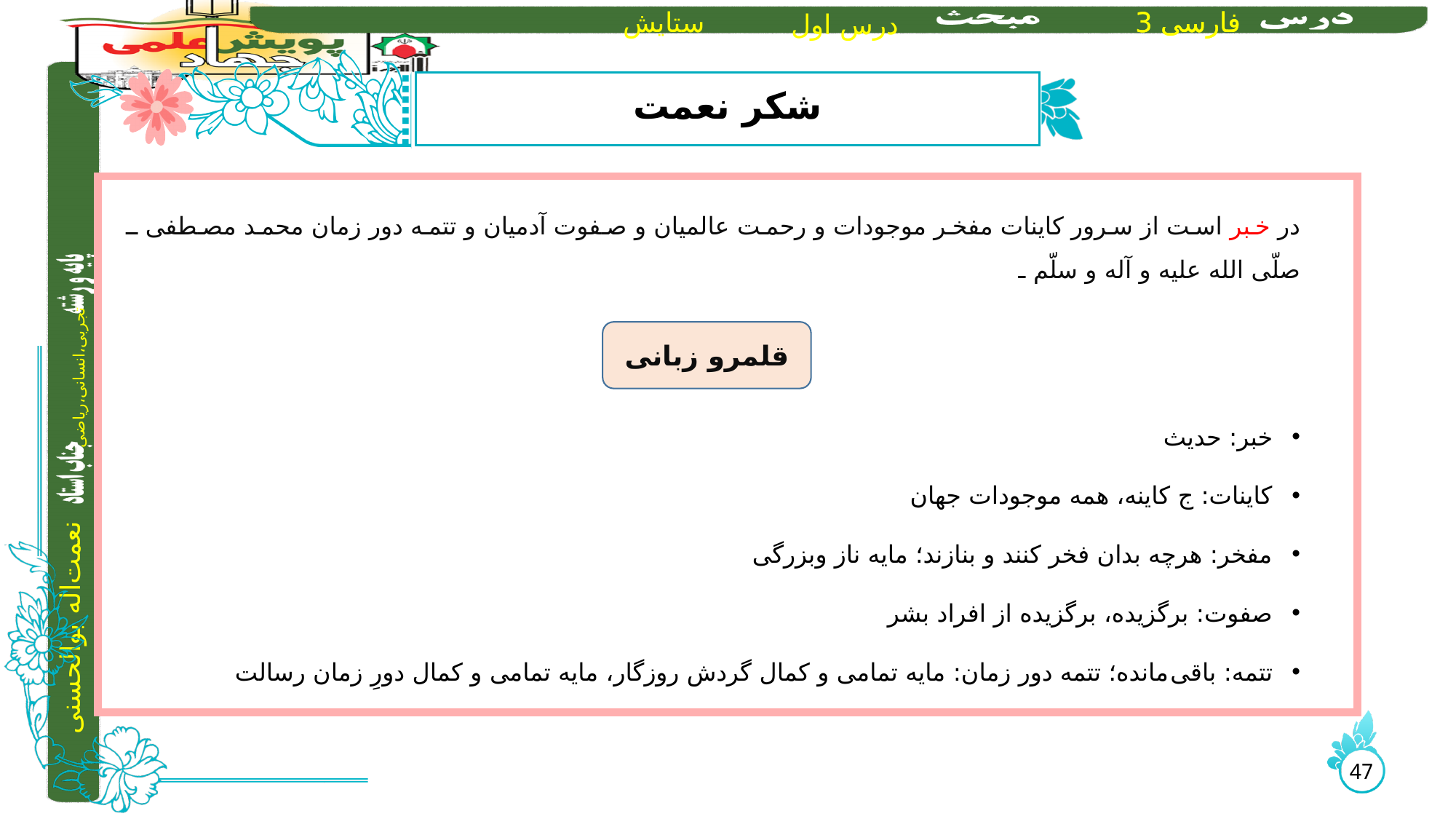

# شکر نعمت
در خبر است از سرور کاینات مفخر موجودات و رحمت عالمیان و صفوت آدمیان و تتمه دور زمان محمد مصطفی ـ صلّی الله علیه و آله و سلّم ـ
خبر: حدیث
کاینات: ج کاینه، همه موجودات جهان
مفخر: هرچه بدان فخر کنند و بنازند؛ مایه ناز وبزرگی
صفوت: برگزیده، برگزیده از افراد بشر
تتمه: باقی‌مانده؛ تتمه دور زمان: مایه تمامی و کمال گردش روزگار، مایه تمامی و کمال دورِ زمان رسالت